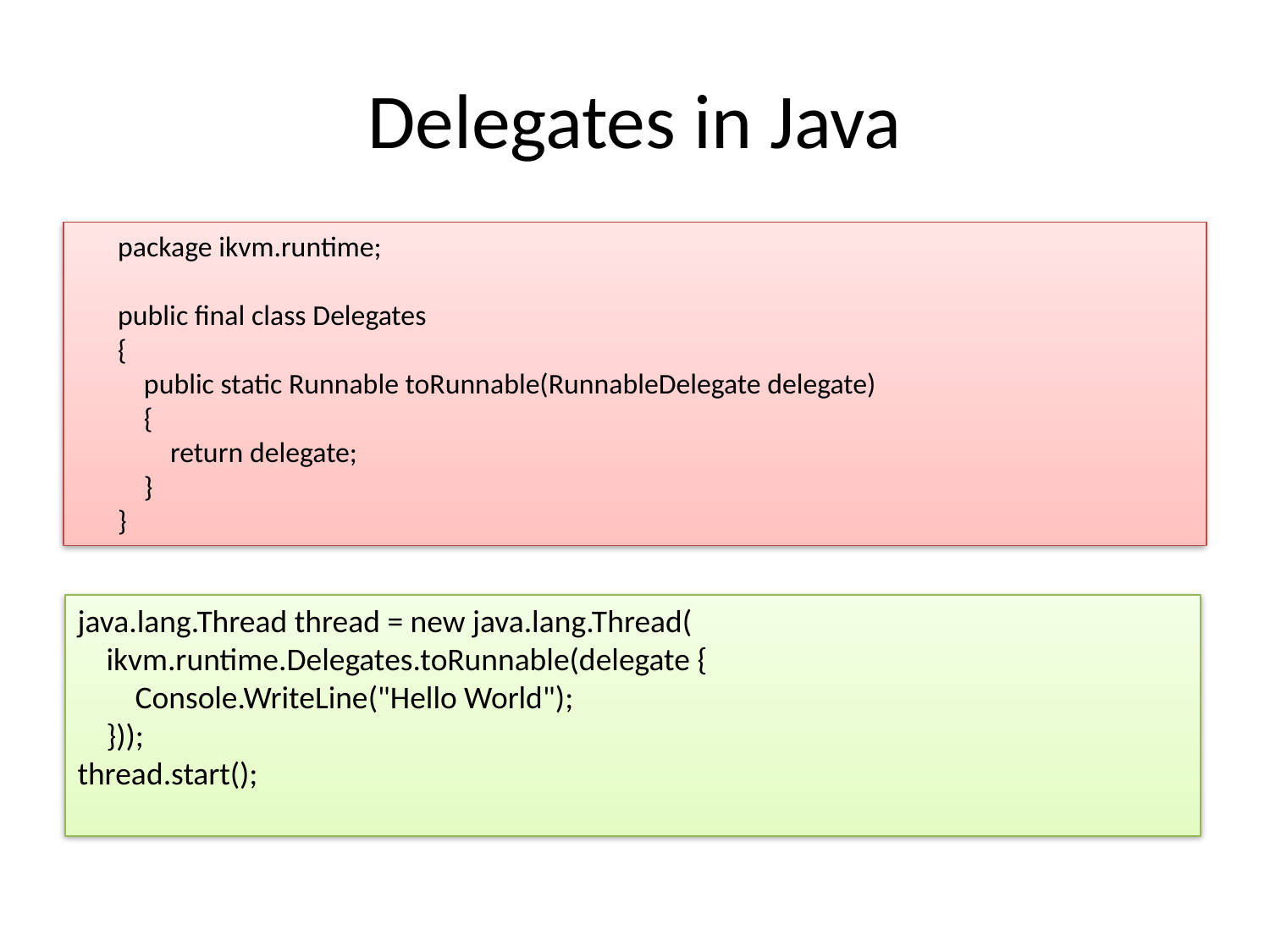

# Delegates in Java
	package ikvm.runtime;
public final class Delegates
{
    public static Runnable toRunnable(RunnableDelegate delegate)
    {
        return delegate;
    }
}

java.lang.Thread thread = new java.lang.Thread(
    ikvm.runtime.Delegates.toRunnable(delegate {
        Console.WriteLine("Hello World");
    }));
thread.start();